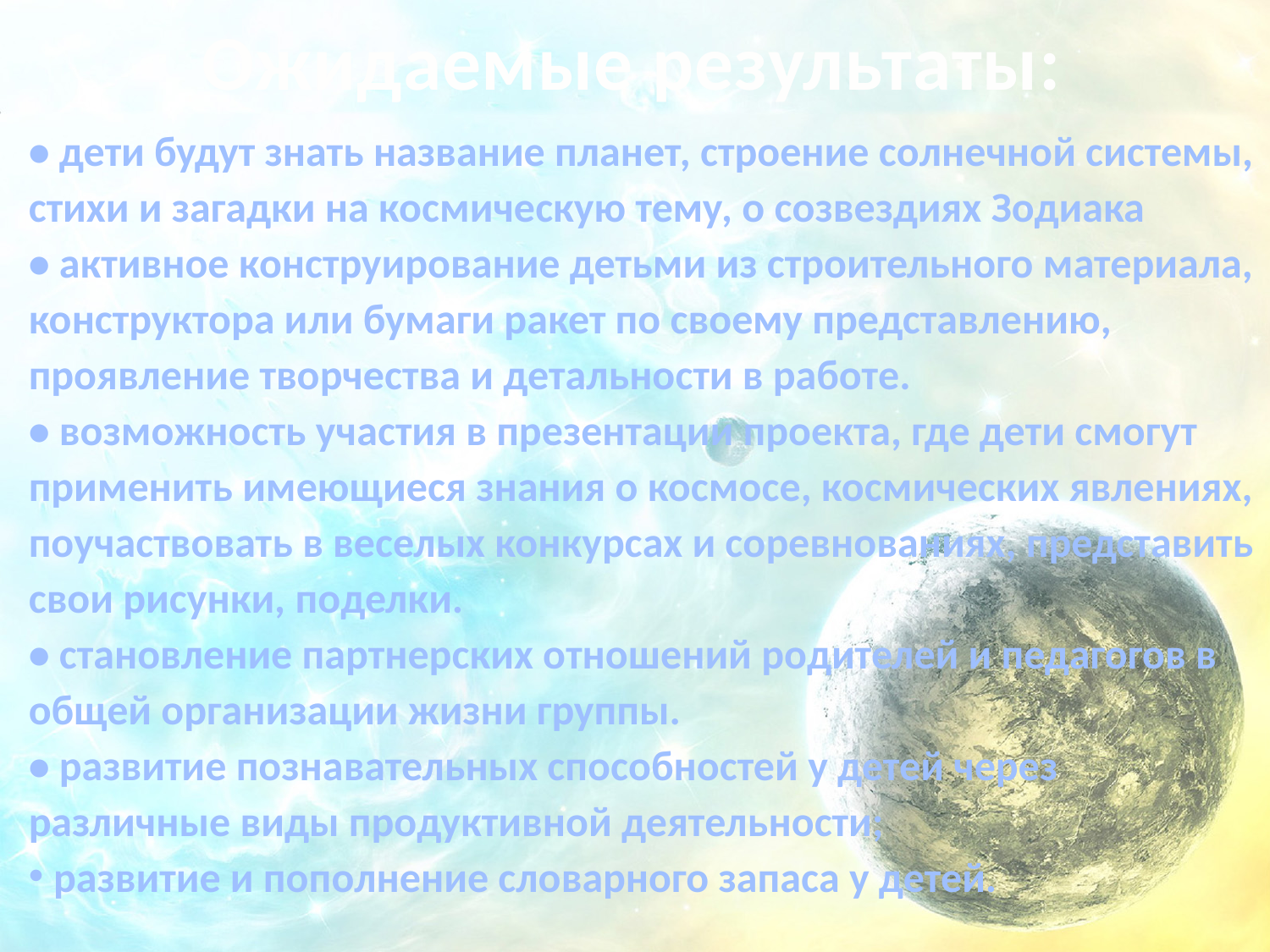

Ожидаемые результаты:
• дети будут знать название планет, строение солнечной системы, стихи и загадки на космическую тему, о созвездиях Зодиака
• активное конструирование детьми из строительного материала, конструктора или бумаги ракет по своему представлению, проявление творчества и детальности в работе.
• возможность участия в презентации проекта, где дети смогут применить имеющиеся знания о космосе, космических явлениях, поучаствовать в веселых конкурсах и соревнованиях, представить свои рисунки, поделки.
• становление партнерских отношений родителей и педагогов в общей организации жизни группы.
• развитие познавательных способностей у детей через различные виды продуктивной деятельности;
развитие и пополнение словарного запаса у детей.